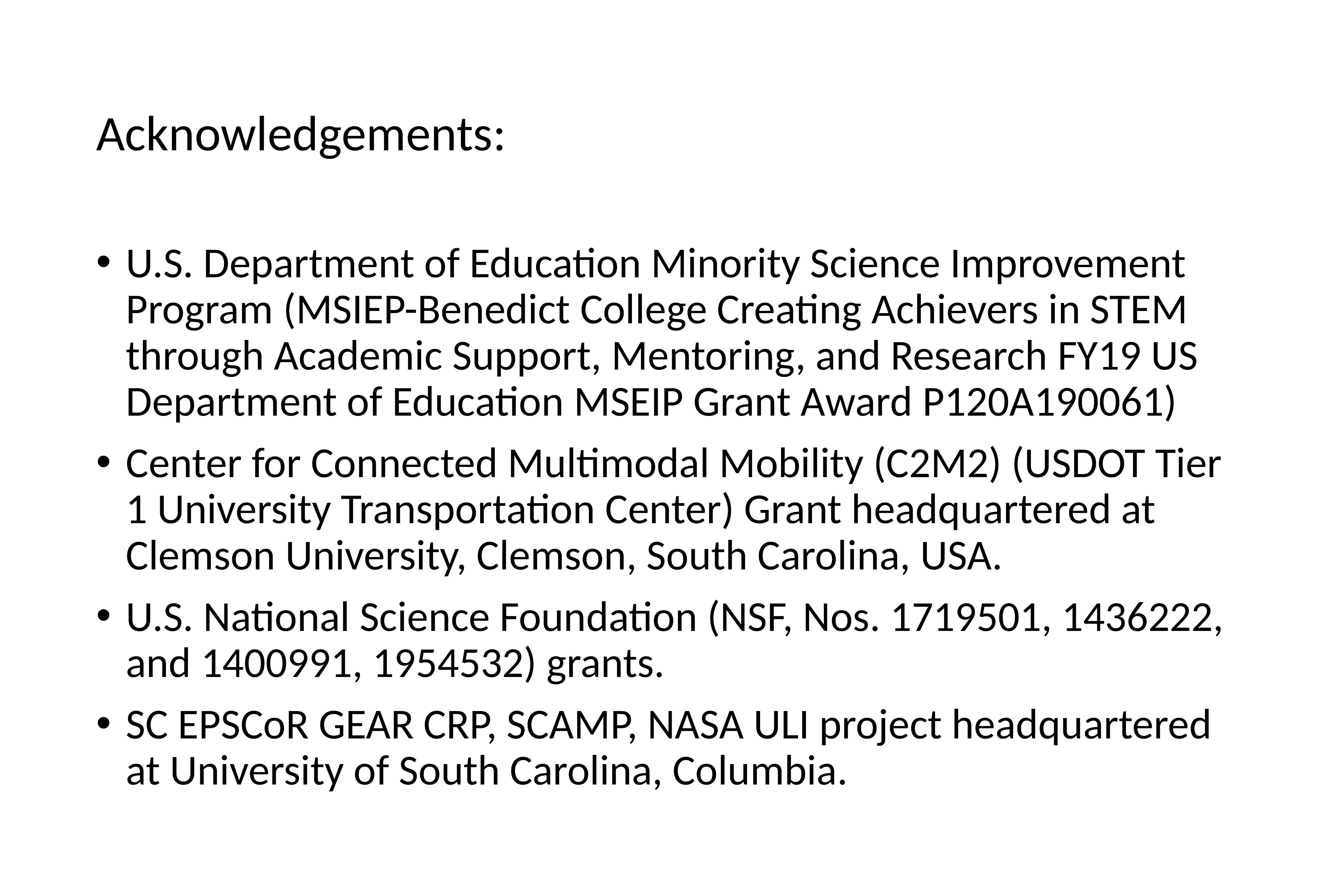

# Acknowledgements:
U.S. Department of Education Minority Science Improvement Program (MSIEP-Benedict College Creating Achievers in STEM through Academic Support, Mentoring, and Research FY19 US Department of Education MSEIP Grant Award P120A190061)​​
Center for Connected Multimodal Mobility (C2M2) (USDOT Tier 1 University Transportation Center) Grant headquartered at Clemson University, Clemson, South Carolina, USA.​
U.S. National Science Foundation (NSF, Nos. 1719501, 1436222, and 1400991, 1954532) grants. ​
SC EPSCoR GEAR CRP, SCAMP, NASA ULI project headquartered at University of South Carolina, Columbia.